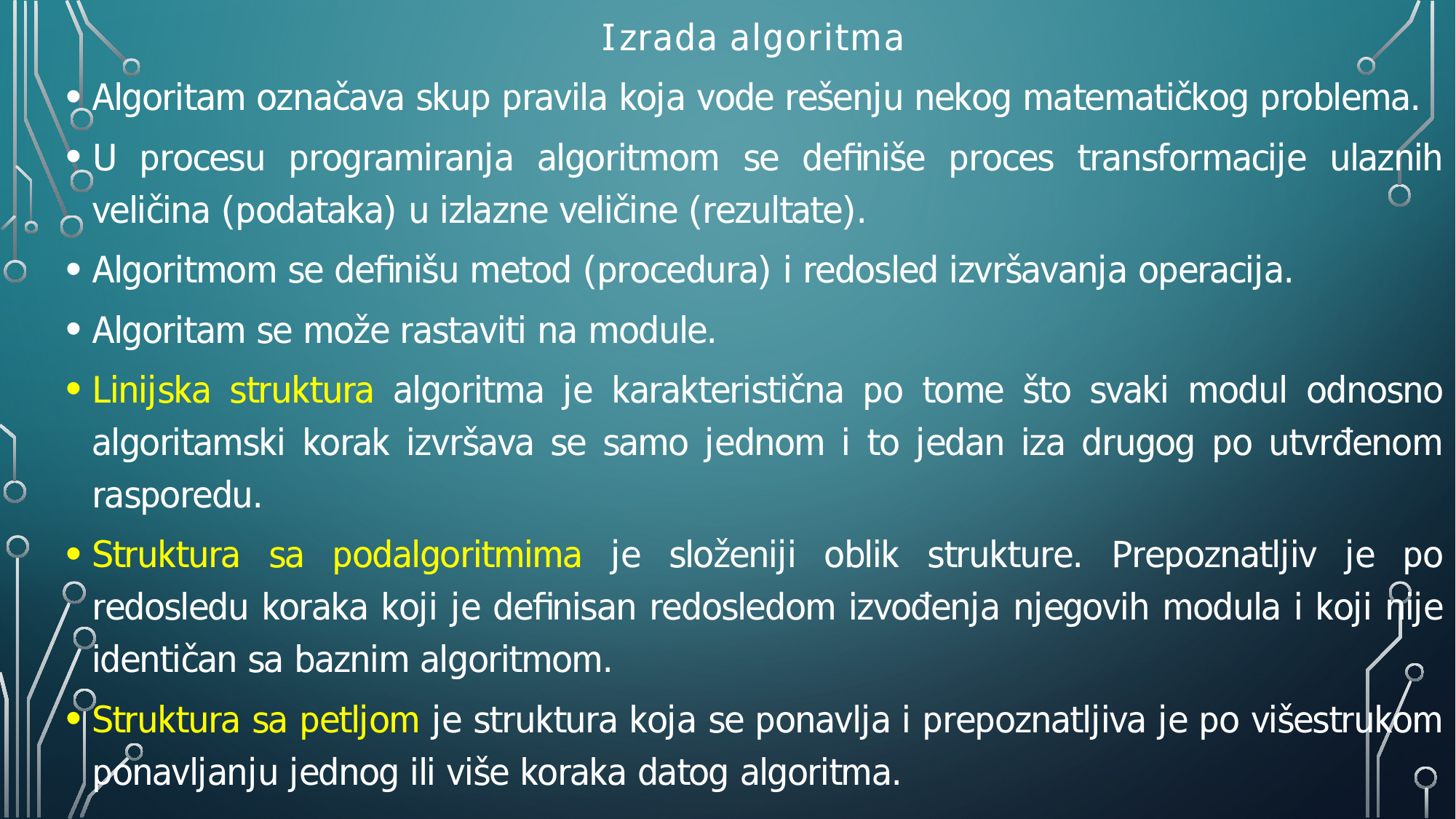

Izrada algoritma
Algoritam označava skup pravila koja vode rešenju nekog matematičkog problema.
U procesu programiranja algoritmom se definiše proces transformacije ulaznih veličina (podataka) u izlazne veličine (rezultate).
Algoritmom se definišu metod (procedura) i redosled izvršavanja operacija.
Algoritam se može rastaviti na module.
Linijska struktura algoritma je karakteristična po tome što svaki modul odnosno algoritamski korak izvršava se samo jednom i to jedan iza drugog po utvrđenom rasporedu.
Struktura sa podalgoritmima je složeniji oblik strukture. Prepoznatljiv je po redosledu koraka koji je definisan redosledom izvođenja njegovih modula i koji nije identičan sa baznim algoritmom.
Struktura sa petljom je struktura koja se ponavlja i prepoznatljiva je po višestrukom ponavljanju jednog ili više koraka datog algoritma.